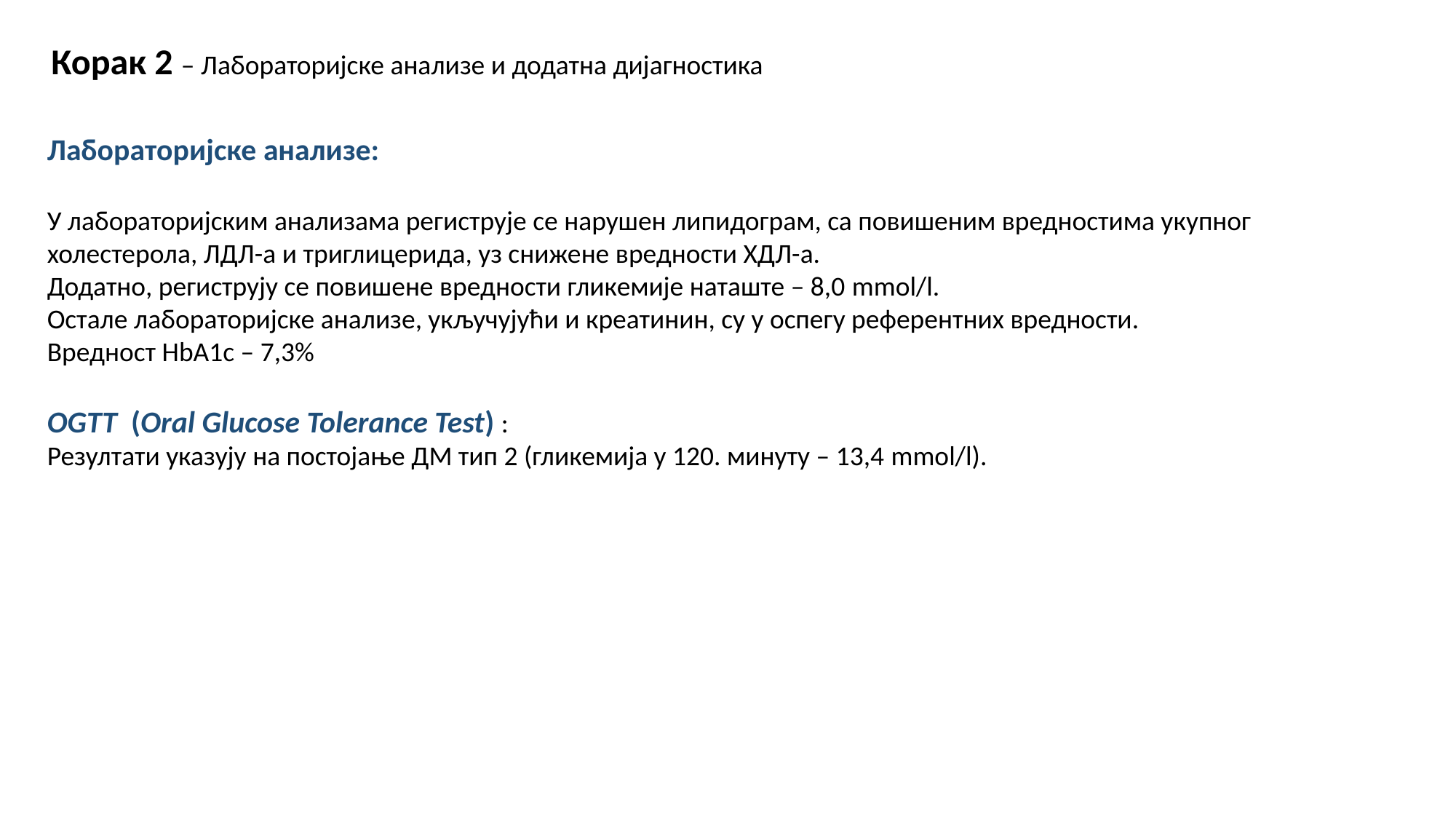

Корак 2 – Лабораторијске анализе и додатна дијагностика
Лабораторијске анализе:

У лабораторијским анализама региструје се нарушен липидограм, са повишеним вредностима укупног холестерола, ЛДЛ-а и триглицерида, уз снижене вредности ХДЛ-а.
Додатно, региструју се повишене вредности гликемије наташте – 8,0 mmol/l.
Остале лабораторијске анализе, укључујући и креатинин, су у оспегу референтних вредности.
Вредност HbA1c – 7,3%
OGTT  (Oral Glucose Tolerance Test) :
Резултати указују на постојање ДМ тип 2 (гликемија у 120. минуту – 13,4 mmol/l).